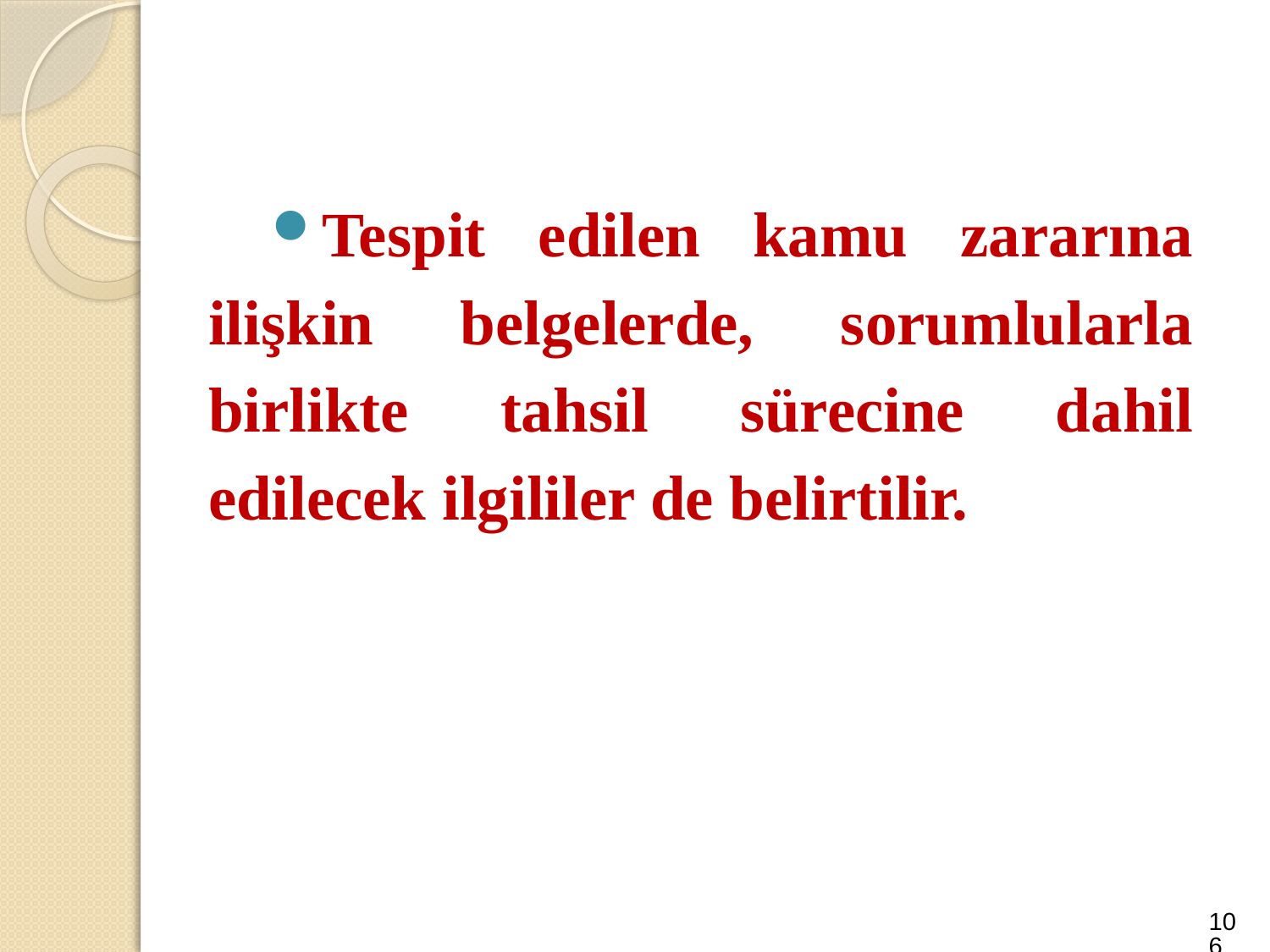

Tespit edilen kamu zararına ilişkin belgelerde, sorumlularla birlikte tahsil sürecine dahil edilecek ilgililer de belirtilir.
106